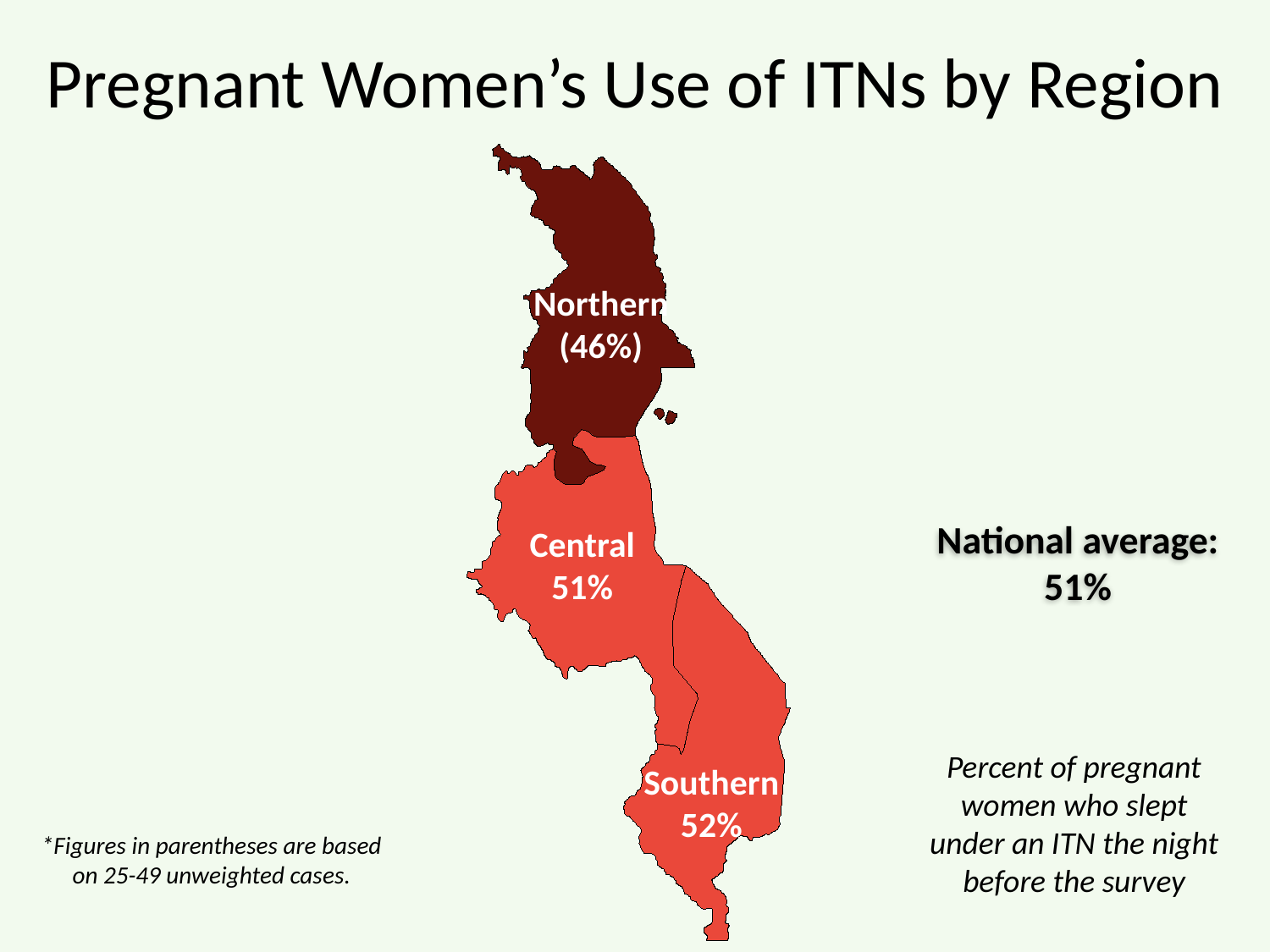

# Pregnant Women’s Use of ITNs by Region

Northern
(46%)
National average: 51%
Central
51%
Percent of pregnant women who slept under an ITN the night before the survey
Southern
52%
*Figures in parentheses are based on 25-49 unweighted cases.